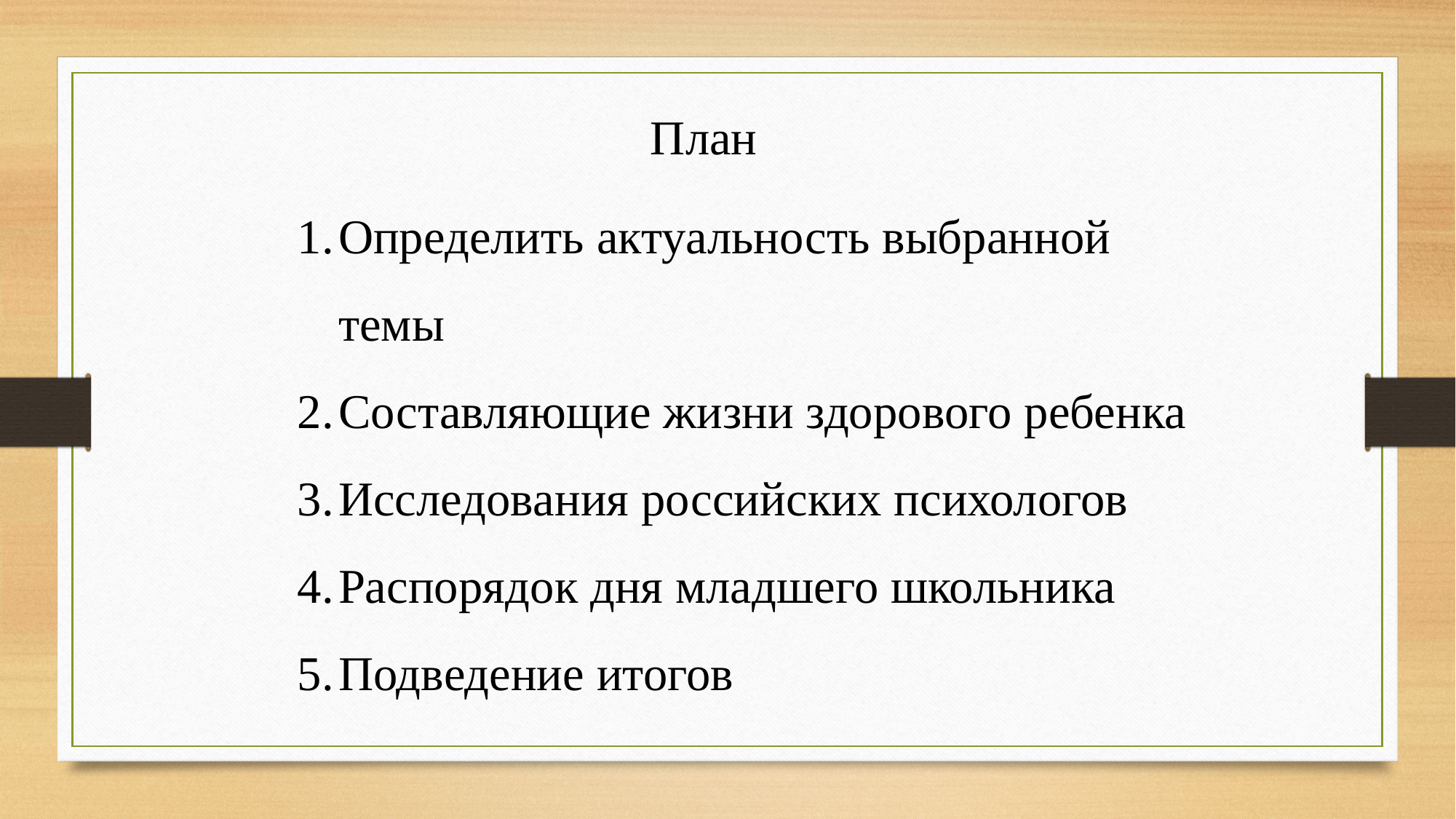

План
Определить актуальность выбранной темы
Составляющие жизни здорового ребенка
Исследования российских психологов
Распорядок дня младшего школьника
Подведение итогов